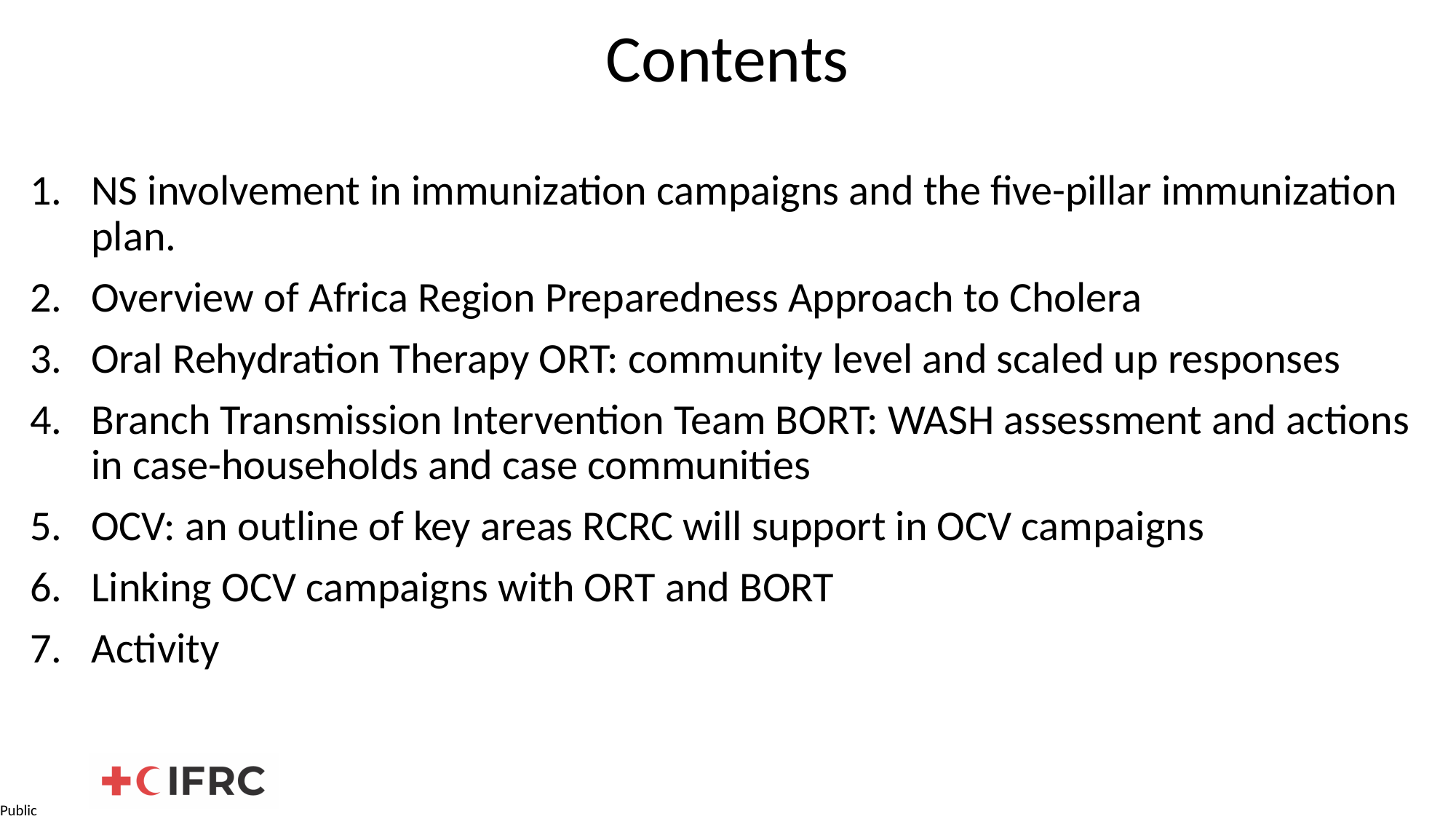

# Contents
NS involvement in immunization campaigns and the five-pillar immunization plan.
Overview of Africa Region Preparedness Approach to Cholera
Oral Rehydration Therapy ORT: community level and scaled up responses
Branch Transmission Intervention Team BORT: WASH assessment and actions in case-households and case communities
OCV: an outline of key areas RCRC will support in OCV campaigns
Linking OCV campaigns with ORT and BORT
Activity